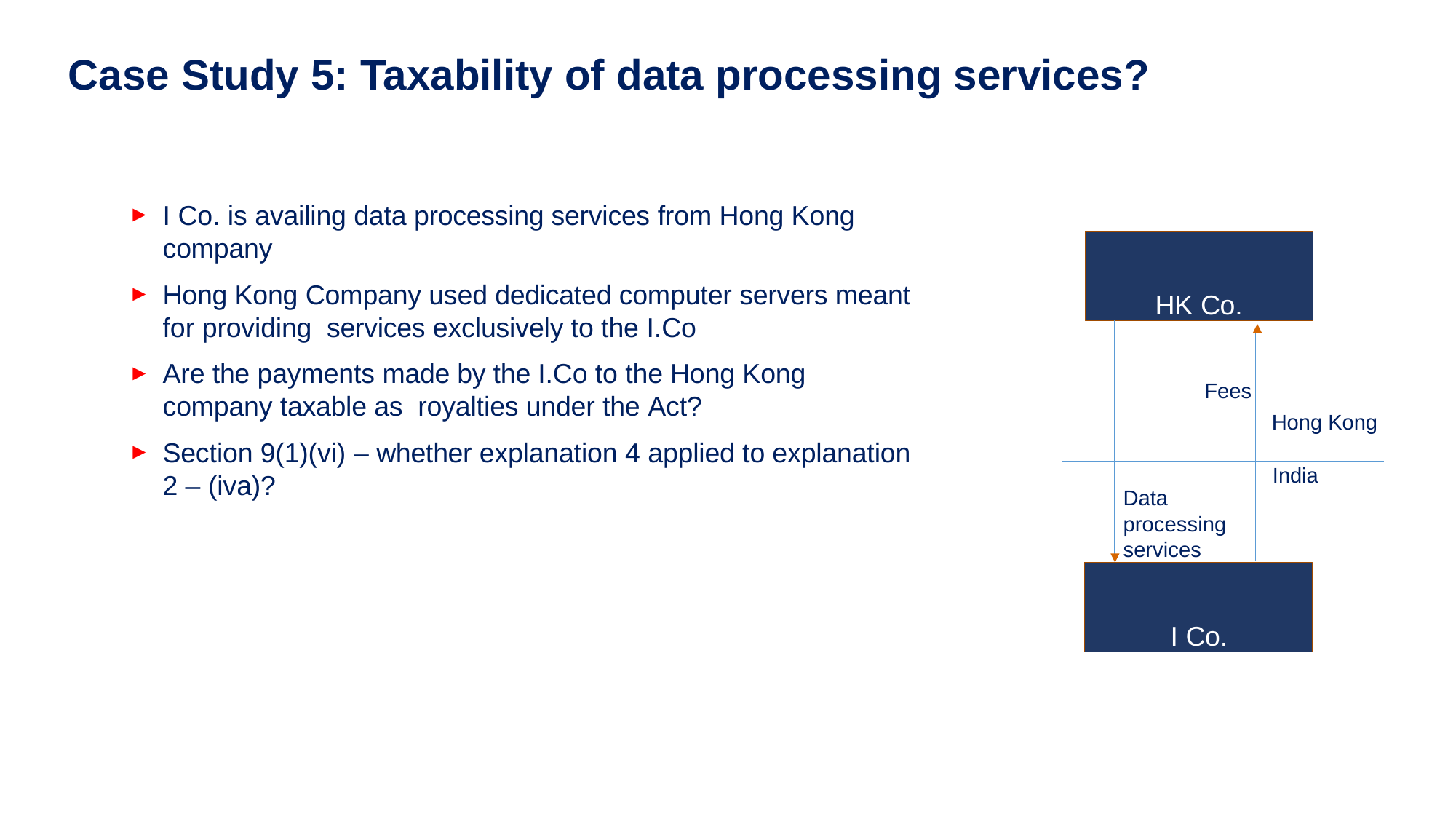

# Case Study 5: Taxability of data processing services?
I Co. is availing data processing services from Hong Kong company
Hong Kong Company used dedicated computer servers meant for providing  services exclusively to the I.Co
Are the payments made by the I.Co to the Hong Kong company taxable as  royalties under the Act?
Section 9(1)(vi) – whether explanation 4 applied to explanation 2 – (iva)?

HK Co.

Fees
Hong Kong

India
Data
processing  services

I Co.
52